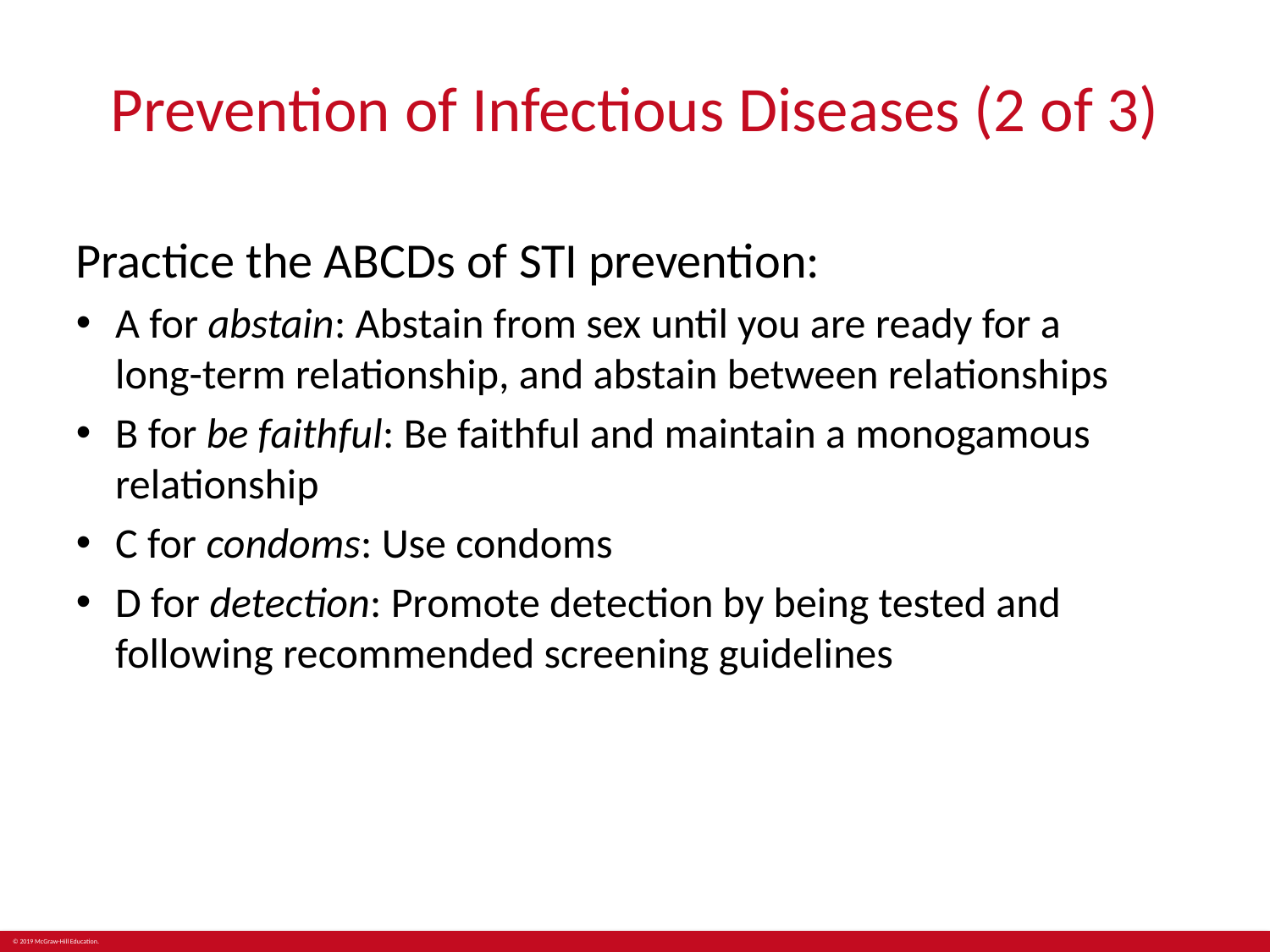

# Prevention of Infectious Diseases (2 of 3)
Practice the ABCDs of STI prevention:
A for abstain: Abstain from sex until you are ready for a
long-term relationship, and abstain between relationships
B for be faithful: Be faithful and maintain a monogamous relationship
C for condoms: Use condoms
D for detection: Promote detection by being tested and following recommended screening guidelines